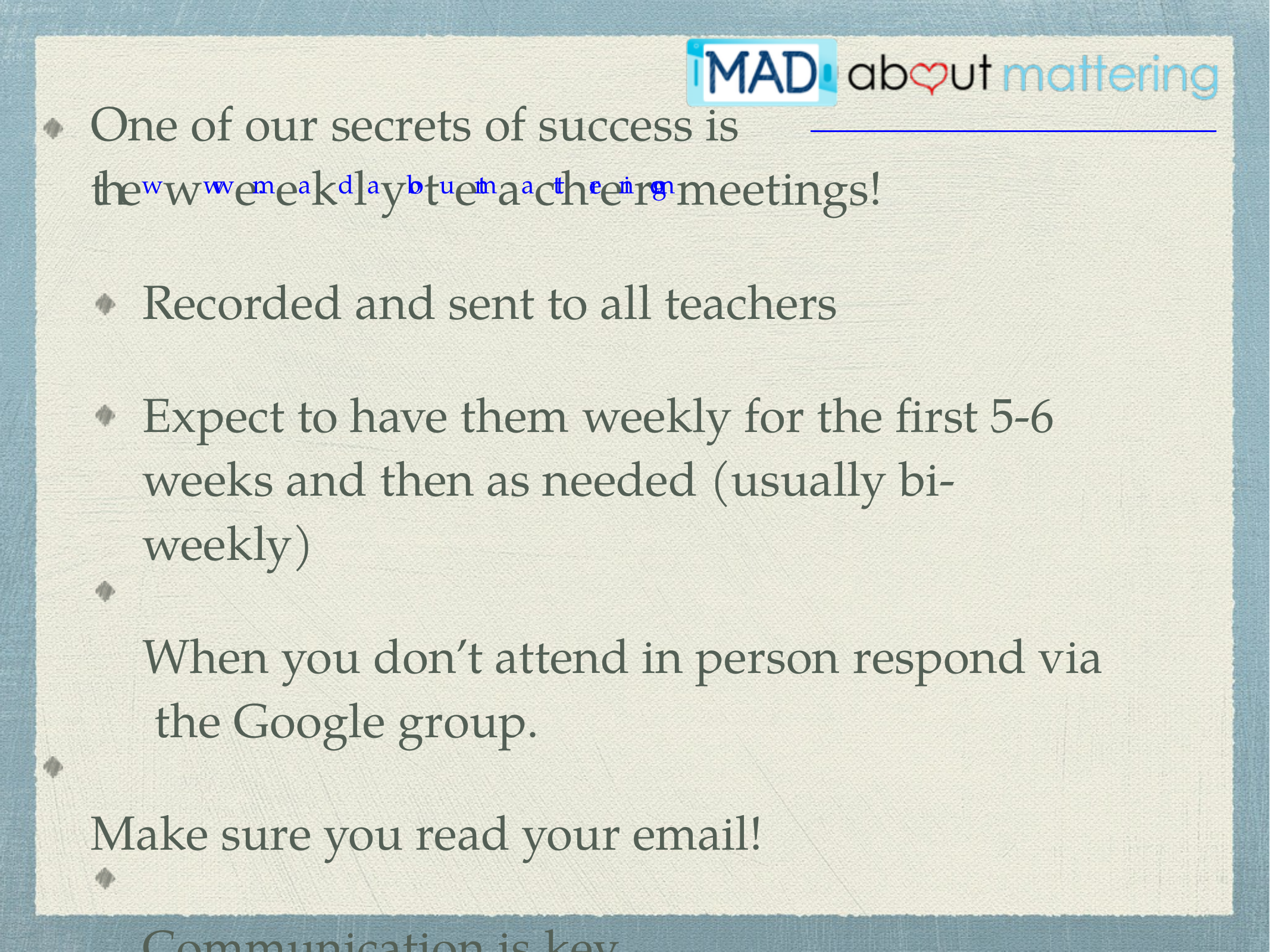

One of our secrets of success is thewwwwe.meakdlaybotuetmaactthereinrg.com  meetings!

Recorded and sent to all teachers

Expect to have them weekly for the first 5-6  weeks and then as needed (usually bi-weekly)

When you don’t attend in person respond via  the Google group.

Make sure you read your email!

Communication is key